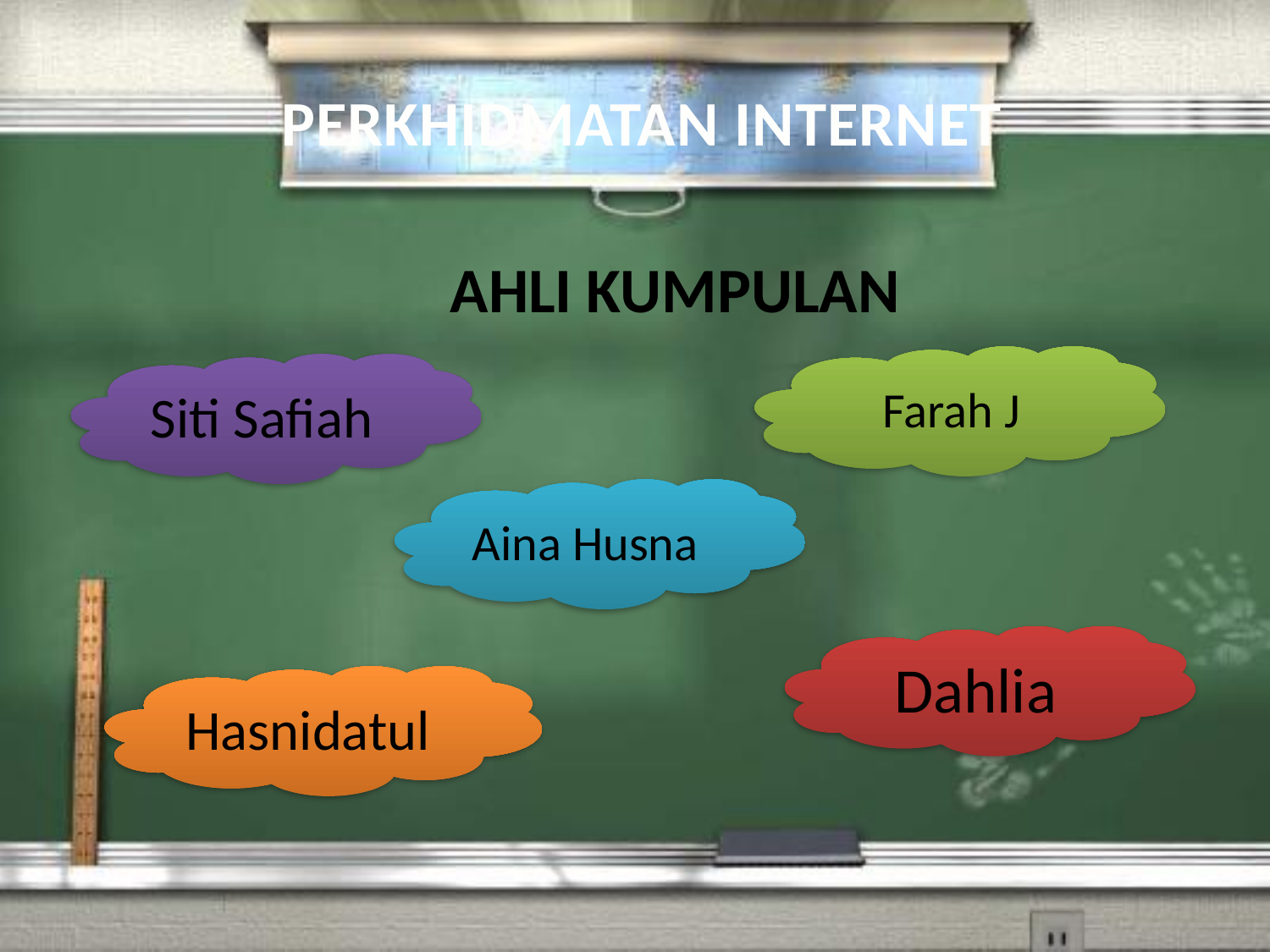

PERKHIDMATAN INTERNET
AHLI KUMPULAN
 Farah J
Siti Safiah
Aina Husna
Dahlia
Hasnidatul